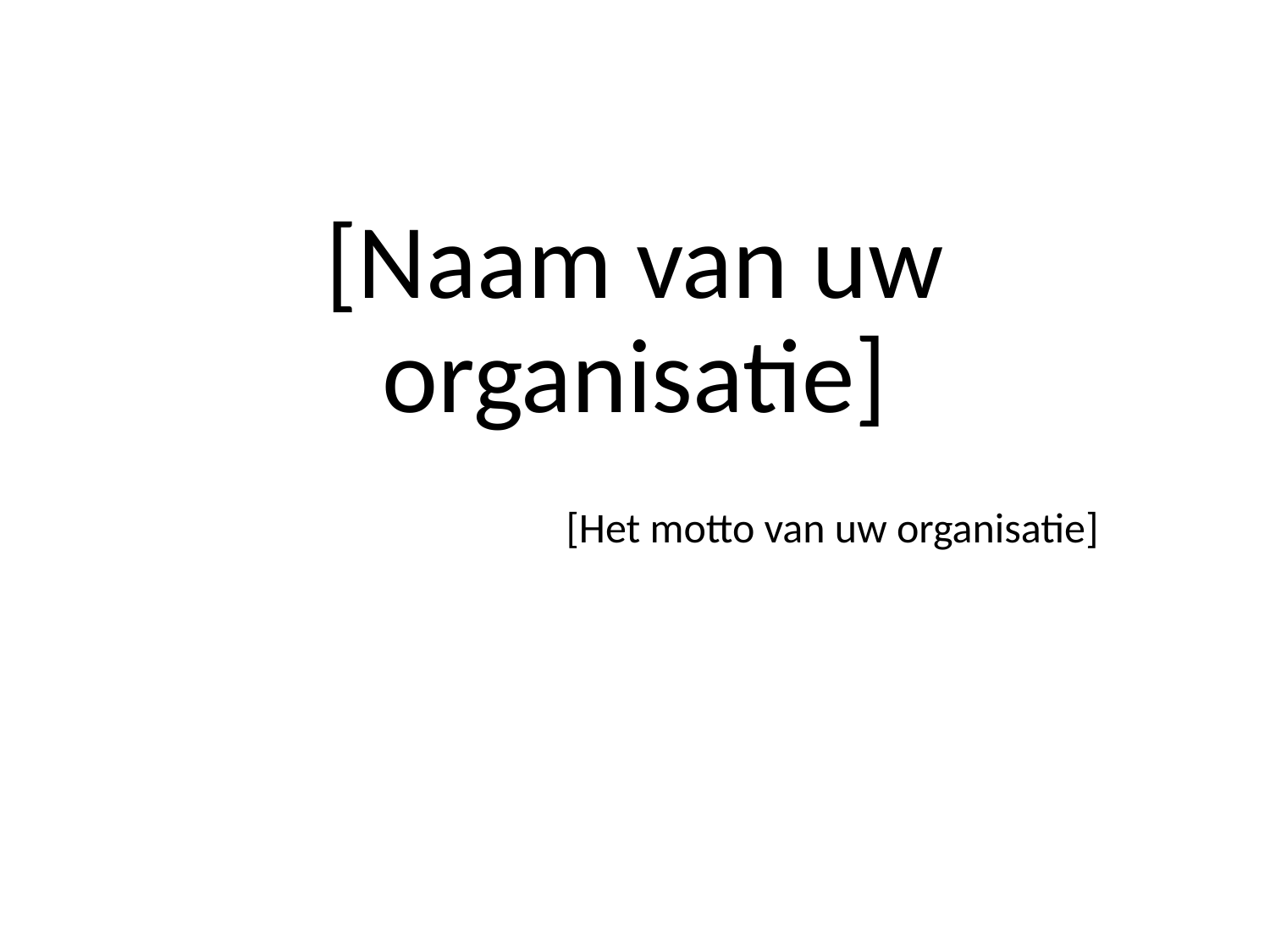

# [Naam van uw organisatie]
[Het motto van uw organisatie]